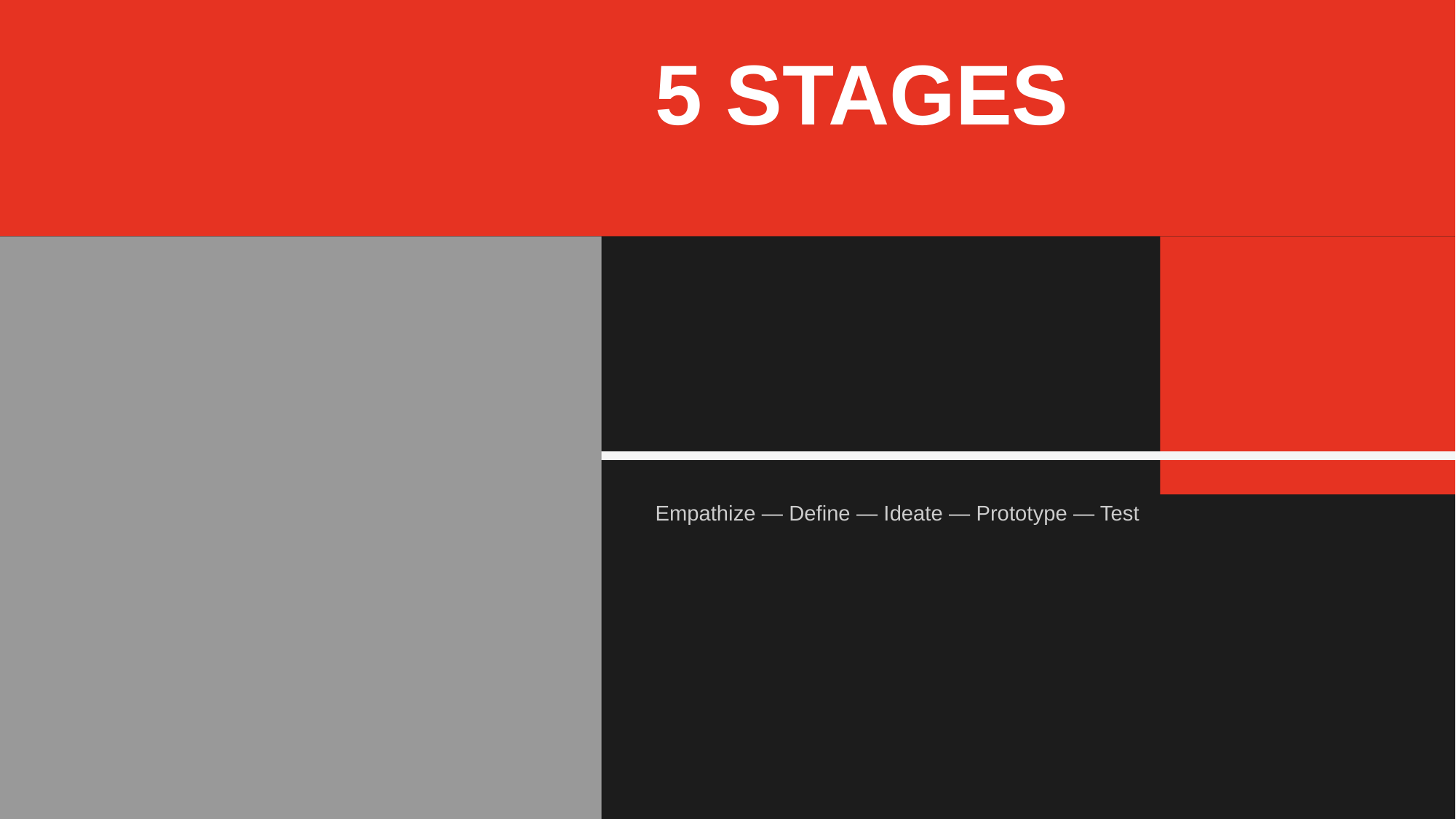

5 STAGES

Empathize — Define — Ideate — Prototype — Test